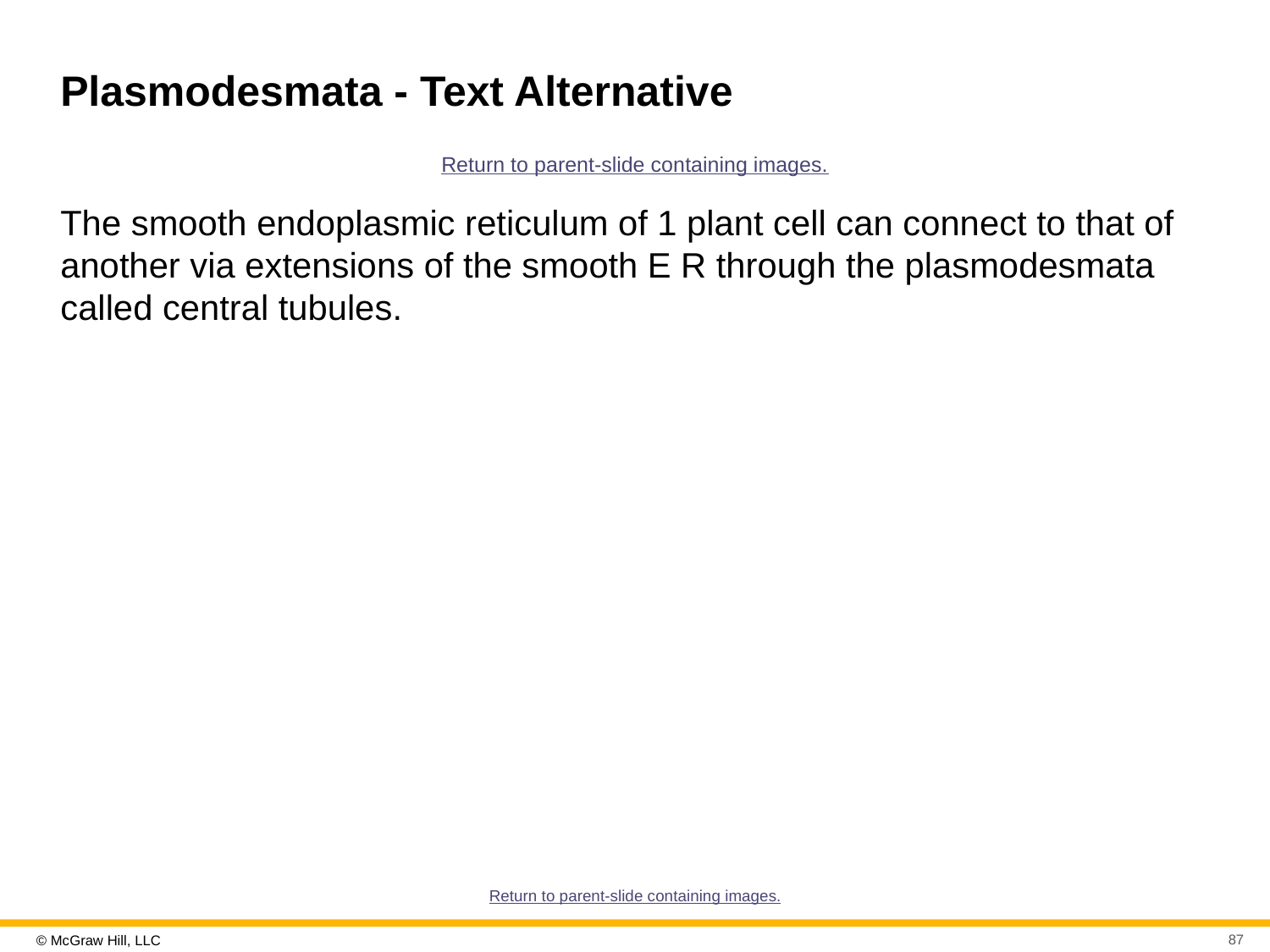

# Plasmodesmata - Text Alternative
Return to parent-slide containing images.
The smooth endoplasmic reticulum of 1 plant cell can connect to that of another via extensions of the smooth E R through the plasmodesmata called central tubules.
Return to parent-slide containing images.
87